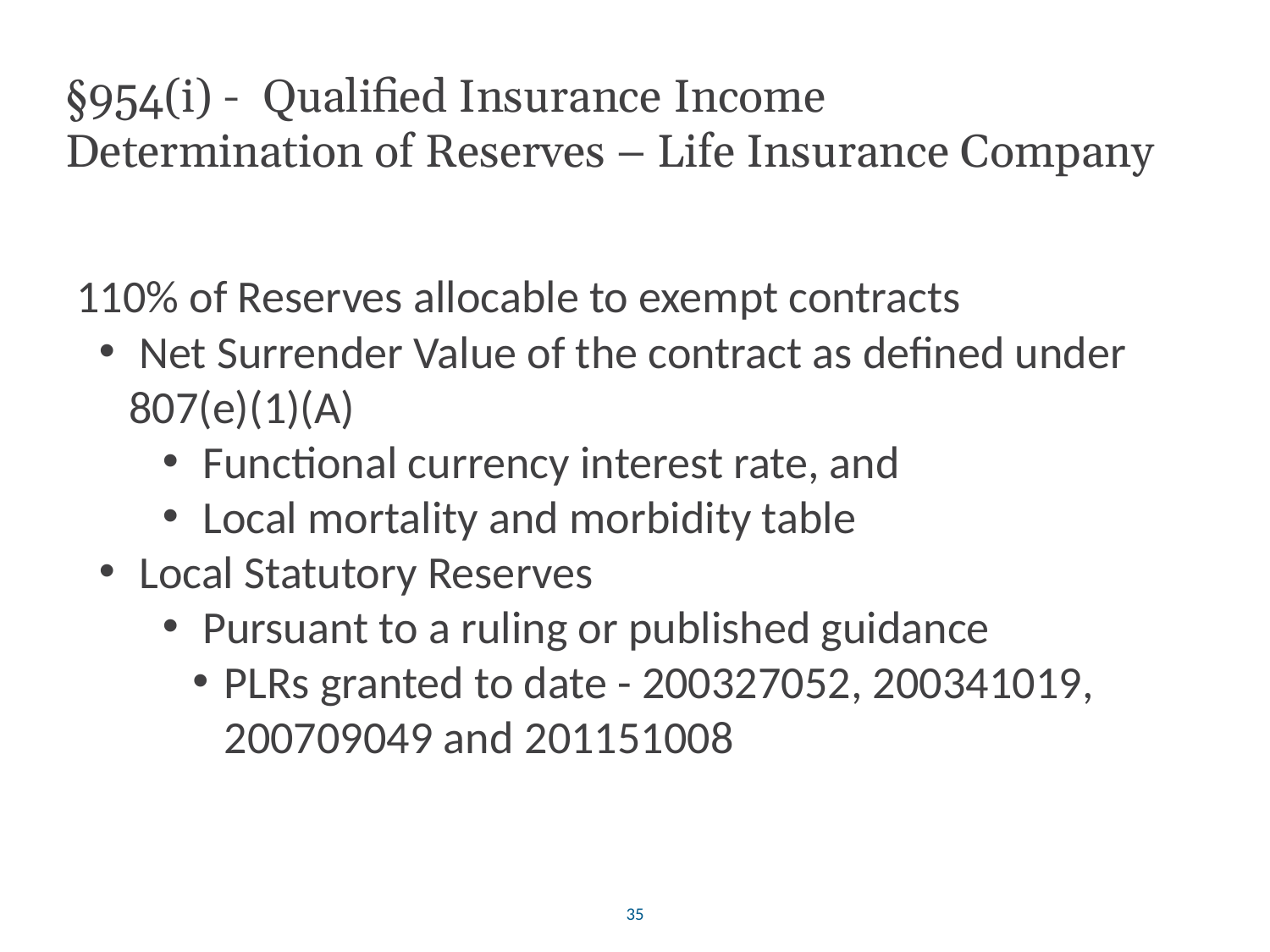

§954(i) -  Qualified Insurance Income
Determination of Reserves – Life Insurance Company
 110% of Reserves allocable to exempt contracts
 Net Surrender Value of the contract as defined under 807(e)(1)(A)
 Functional currency interest rate, and
 Local mortality and morbidity table
 Local Statutory Reserves
 Pursuant to a ruling or published guidance
PLRs granted to date - 200327052, 200341019, 200709049 and 201151008

35